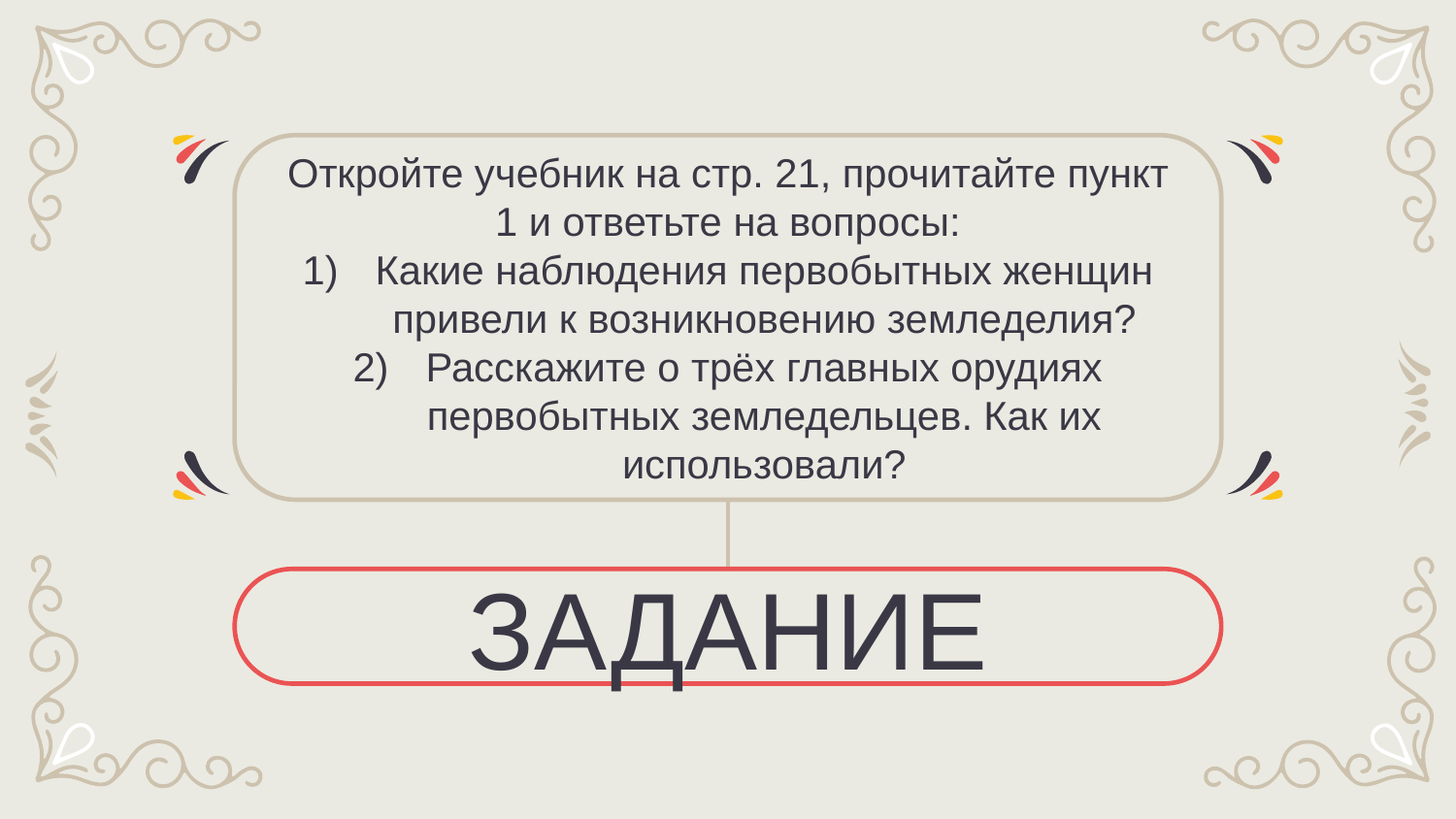

Откройте учебник на стр. 21, прочитайте пункт 1 и ответьте на вопросы:
Какие наблюдения первобытных женщин привели к возникновению земледелия?
Расскажите о трёх главных орудиях первобытных земледельцев. Как их использовали?

# ЗАДАНИЕ